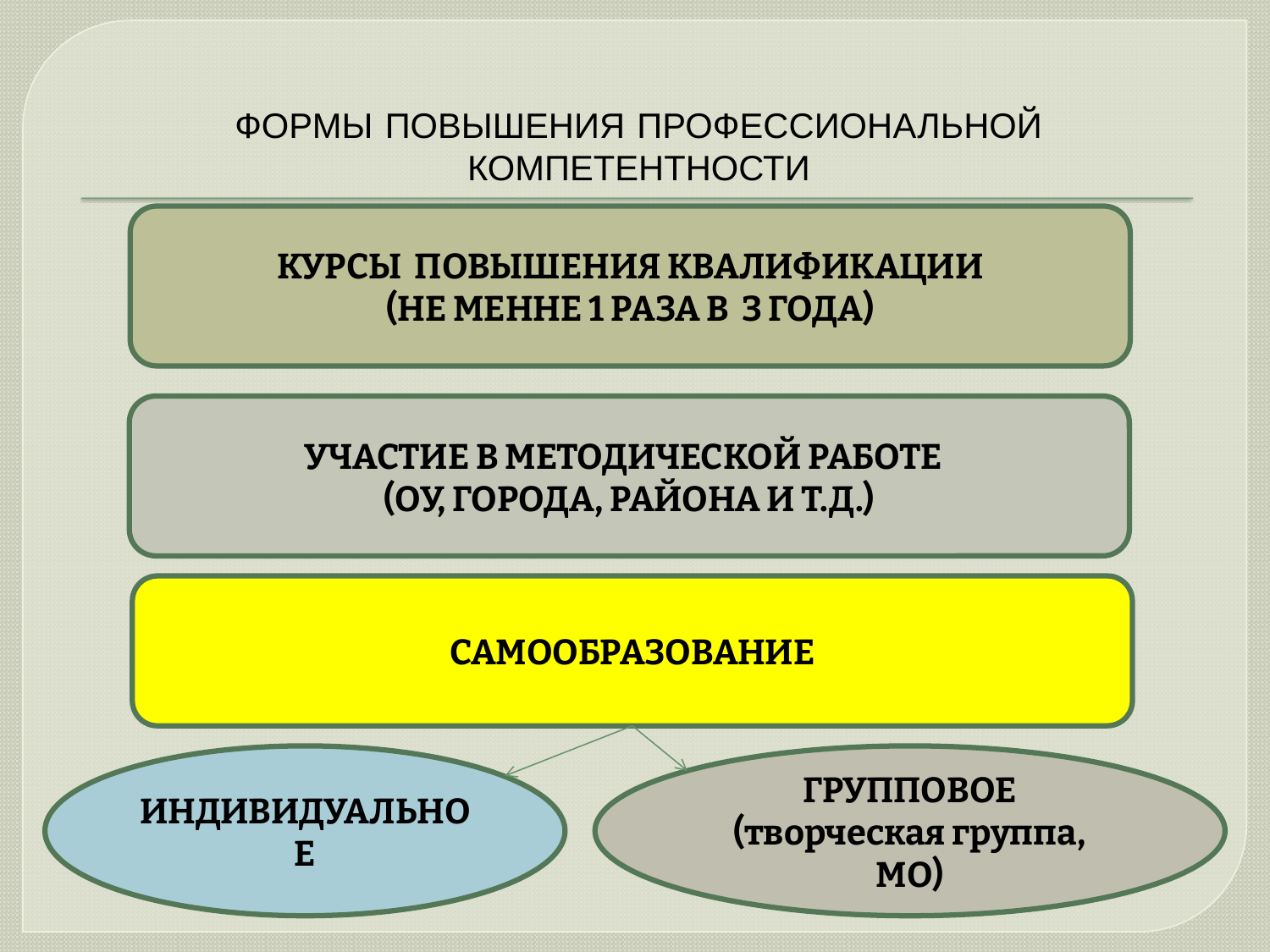

# ФОРМЫ ПОВЫШЕНИЯ ПРОФЕССИОНАЛЬНОЙ КОМПЕТЕНТНОСТИ
КУРСЫ  ПОВЫШЕНИЯ КВАЛИФИКАЦИИ
(НЕ МЕННЕ 1 РАЗА В  3 ГОДА)
УЧАСТИЕ В МЕТОДИЧЕСКОЙ РАБОТЕ
(ОУ, ГОРОДА, РАЙОНА И Т.Д.)
САМООБРАЗОВАНИЕ
ИНДИВИДУАЛЬНОЕ
ГРУППОВОЕ
(творческая группа, МО)